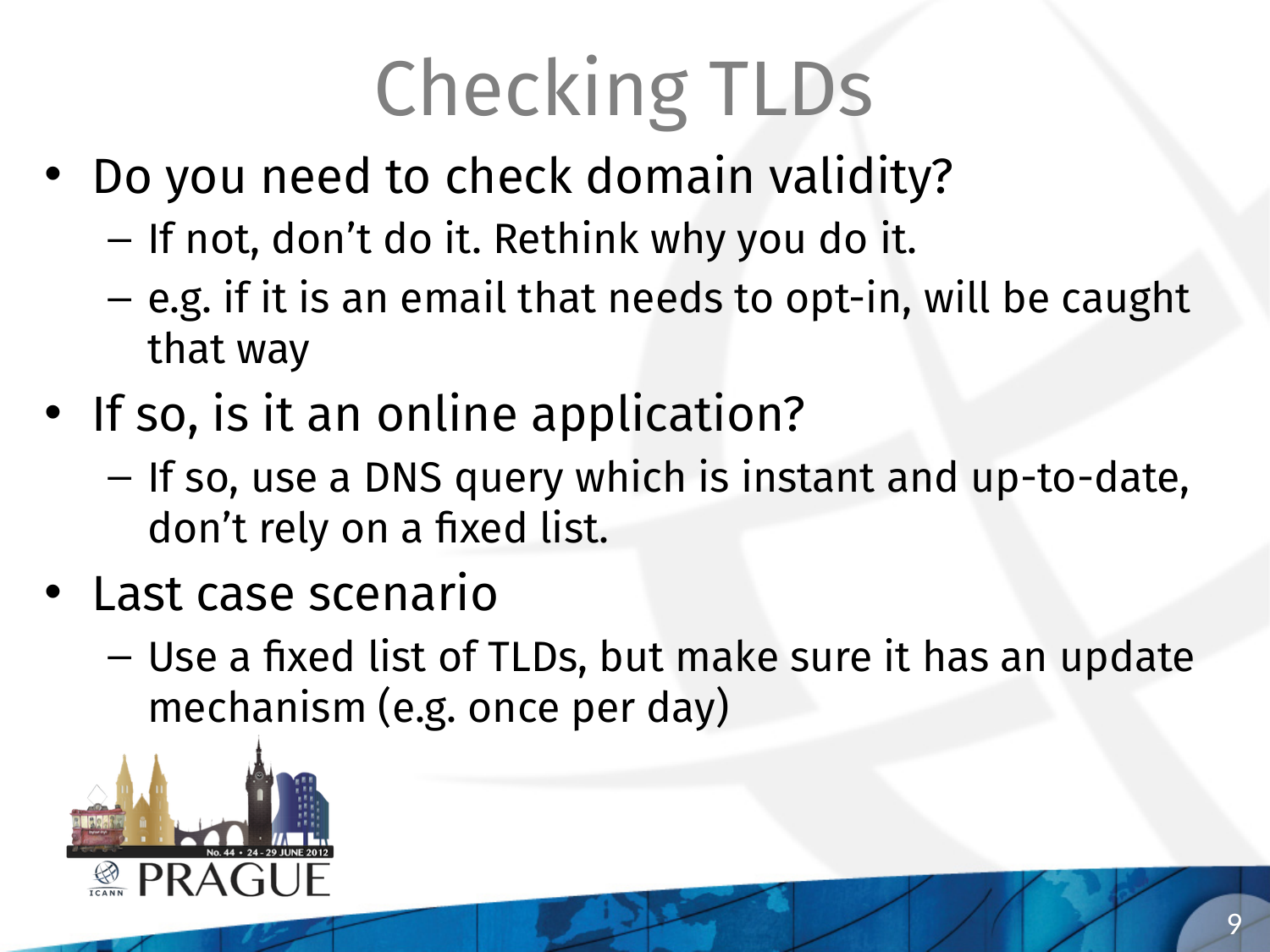

# Checking TLDs
Do you need to check domain validity?
If not, don’t do it. Rethink why you do it.
e.g. if it is an email that needs to opt-in, will be caught that way
If so, is it an online application?
If so, use a DNS query which is instant and up-to-date, don’t rely on a fixed list.
Last case scenario
Use a fixed list of TLDs, but make sure it has an update mechanism (e.g. once per day)
9